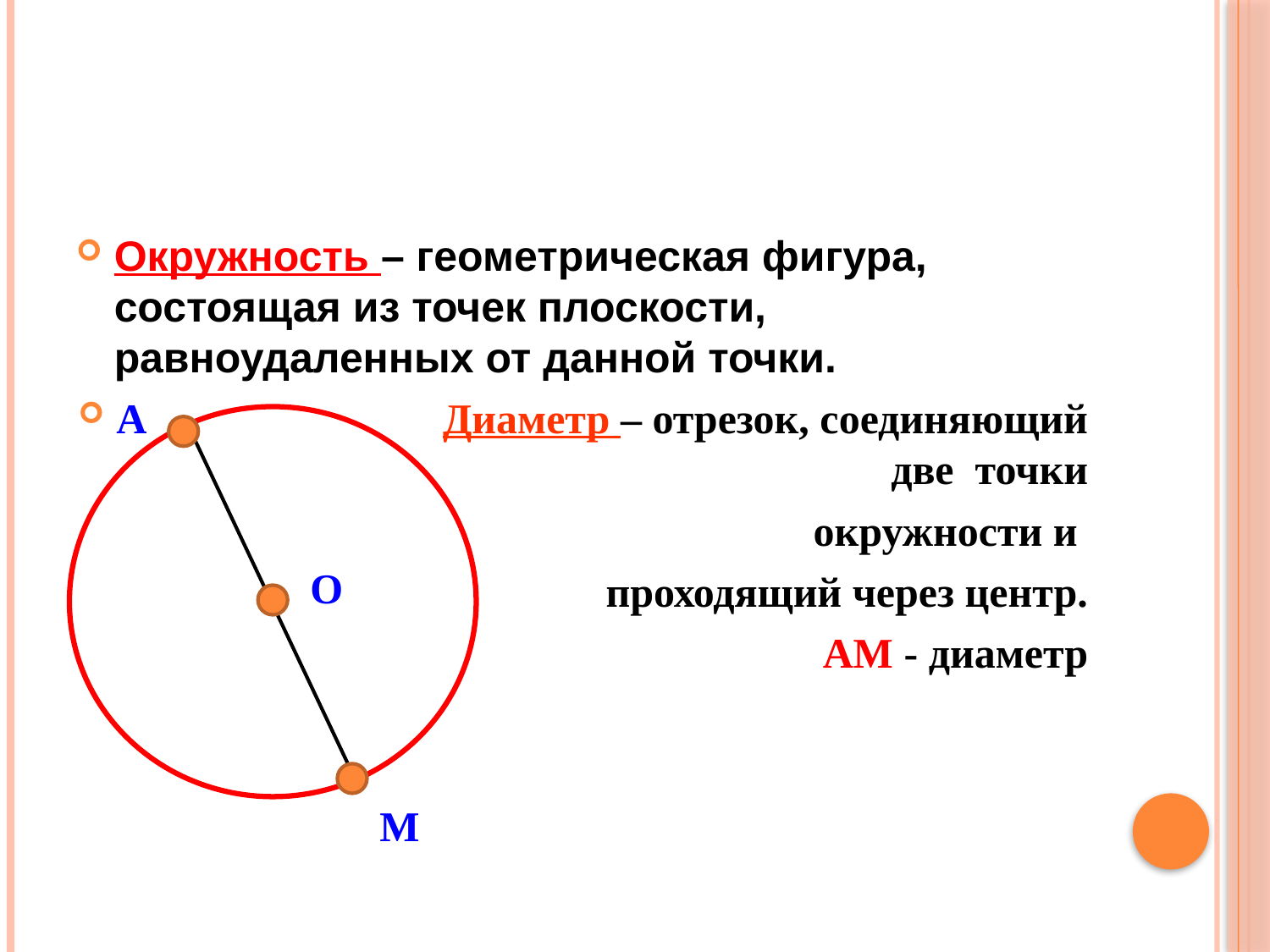

#
Окружность – геометрическая фигура, состоящая из точек плоскости, равноудаленных от данной точки.
А                            Диаметр – отрезок, соединяющий две  точки
                  окружности и
проходящий через центр.
АМ - диаметр

О

М